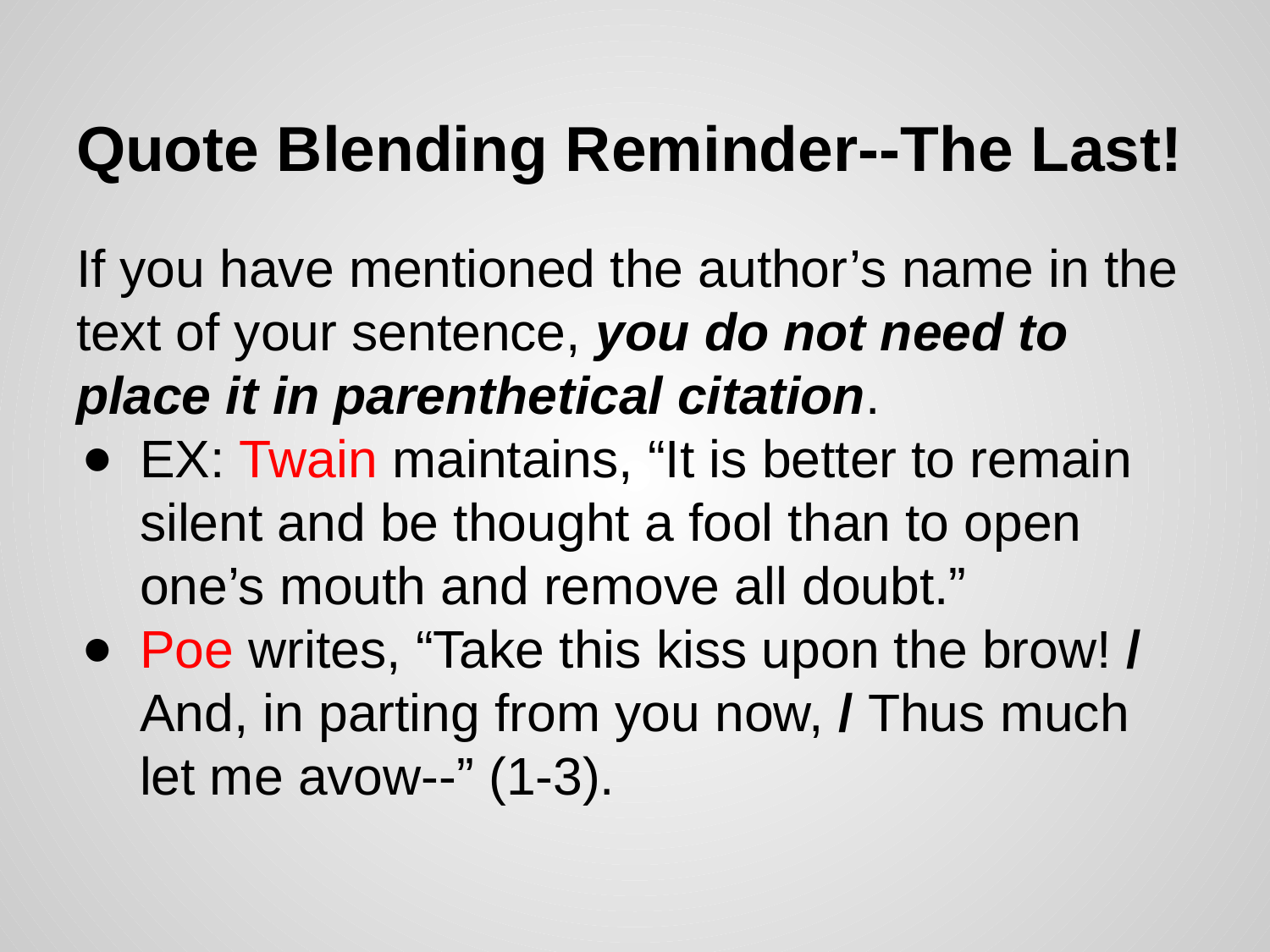

# Quote Blending Reminder--The Last!
If you have mentioned the author’s name in the text of your sentence, you do not need to place it in parenthetical citation.
EX: Twain maintains, “It is better to remain silent and be thought a fool than to open one’s mouth and remove all doubt.”
Poe writes, “Take this kiss upon the brow! / And, in parting from you now, / Thus much let me avow--” (1-3).